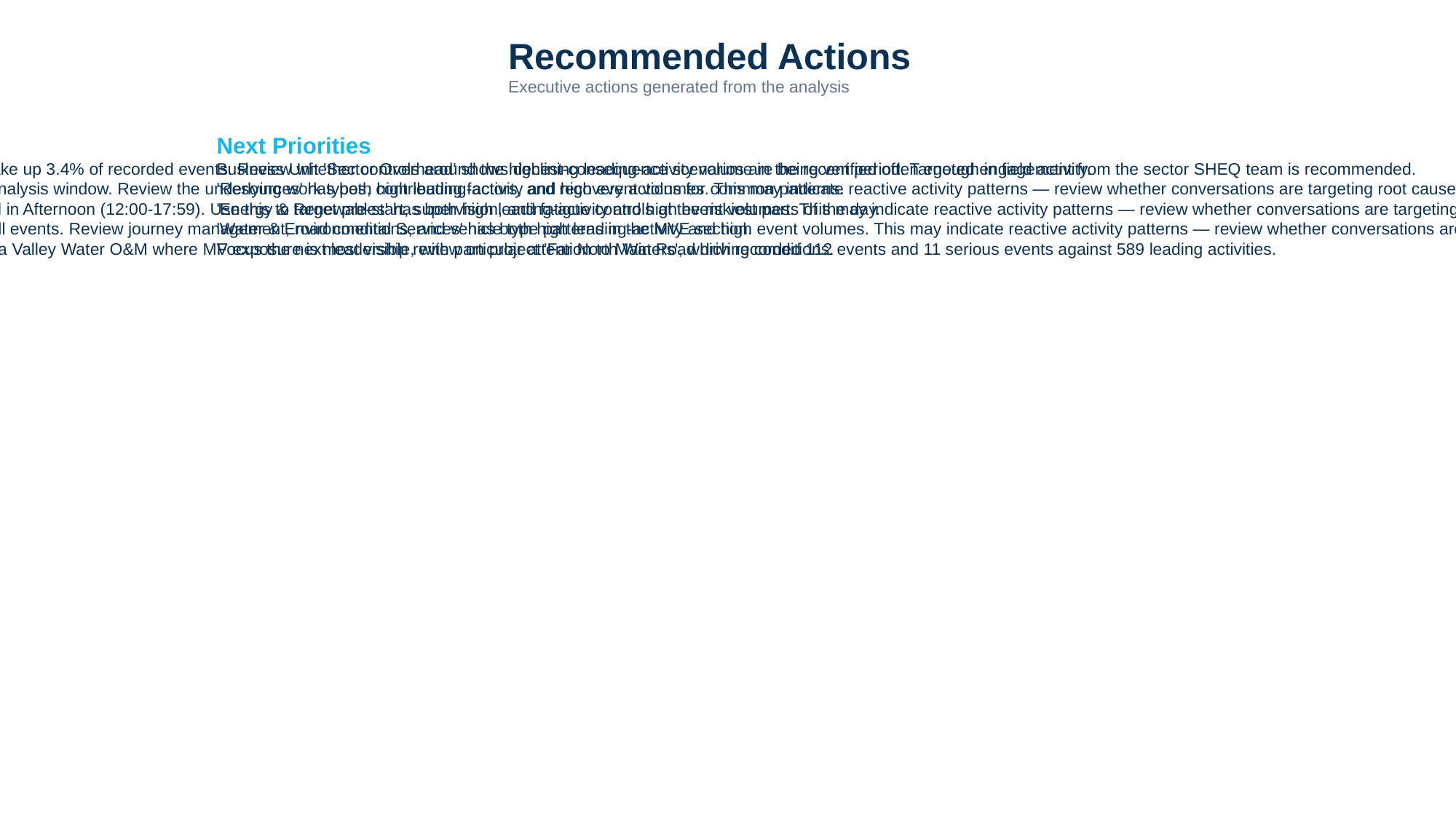

Recommended Actions
Executive actions generated from the analysis
Immediate Priorities
Moderate-or-above consequence events make up 3.4% of recorded events. Review whether controls around the highest-consequence scenarios are being verified often enough in field activity.
31 Lost Time Injuries were recorded in the analysis window. Review the underlying work types, contributing factors, and recovery actions for common patterns.
Serious events are most frequently recorded in Afternoon (12:00-17:59). Use this to target pre-start, supervision, and fatigue controls at the riskiest parts of the day.
Motor vehicle events account for 10.6% of all events. Review journey management, road conditions, and vehicle type patterns in the MVE section.
Prioritise a motor vehicle risk review for Yarra Valley Water O&M where MV exposure is most visible, with particular attention to Main Road driving conditions.
Next Priorities
Business Unit 'Sector Overhead' shows declining leading-activity volume in the recent period. Targeted engagement from the sector SHEQ team is recommended.
'Resources' has both high leading-activity and high event volumes. This may indicate reactive activity patterns — review whether conversations are targeting root causes rather than responding after the fact.
'Energy & Renewables' has both high leading-activity and high event volumes. This may indicate reactive activity patterns — review whether conversations are targeting root causes rather than responding after the fact.
'Water & Environmental Services' has both high leading-activity and high event volumes. This may indicate reactive activity patterns — review whether conversations are targeting root causes rather than responding after the fact.
Focus the next leadership review on project 'Far North Waters', which recorded 112 events and 11 serious events against 589 leading activities.